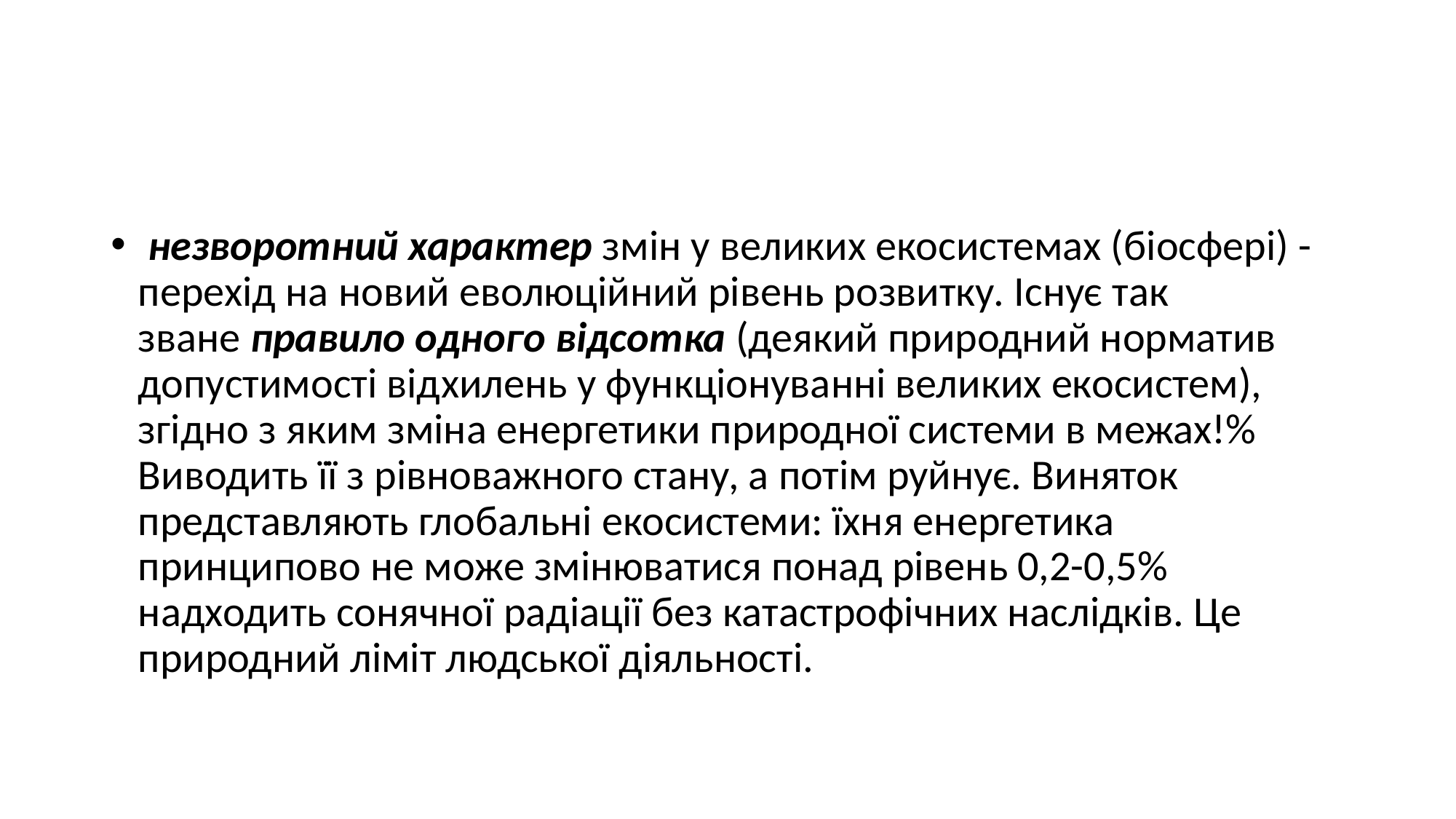

#
 незворотний характер змін у великих екосистемах (біосфері) - перехід на новий еволюційний рівень розвитку. Існує так зване правило одного відсотка (деякий природний норматив допустимості відхилень у функціонуванні великих екосистем), згідно з яким зміна енергетики природної системи в межах!% Виводить її з рівноважного стану, а потім руйнує. Виняток представляють глобальні екосистеми: їхня енергетика принципово не може змінюватися понад рівень 0,2-0,5% надходить сонячної радіації без катастрофічних наслідків. Це природний ліміт людської діяльності.